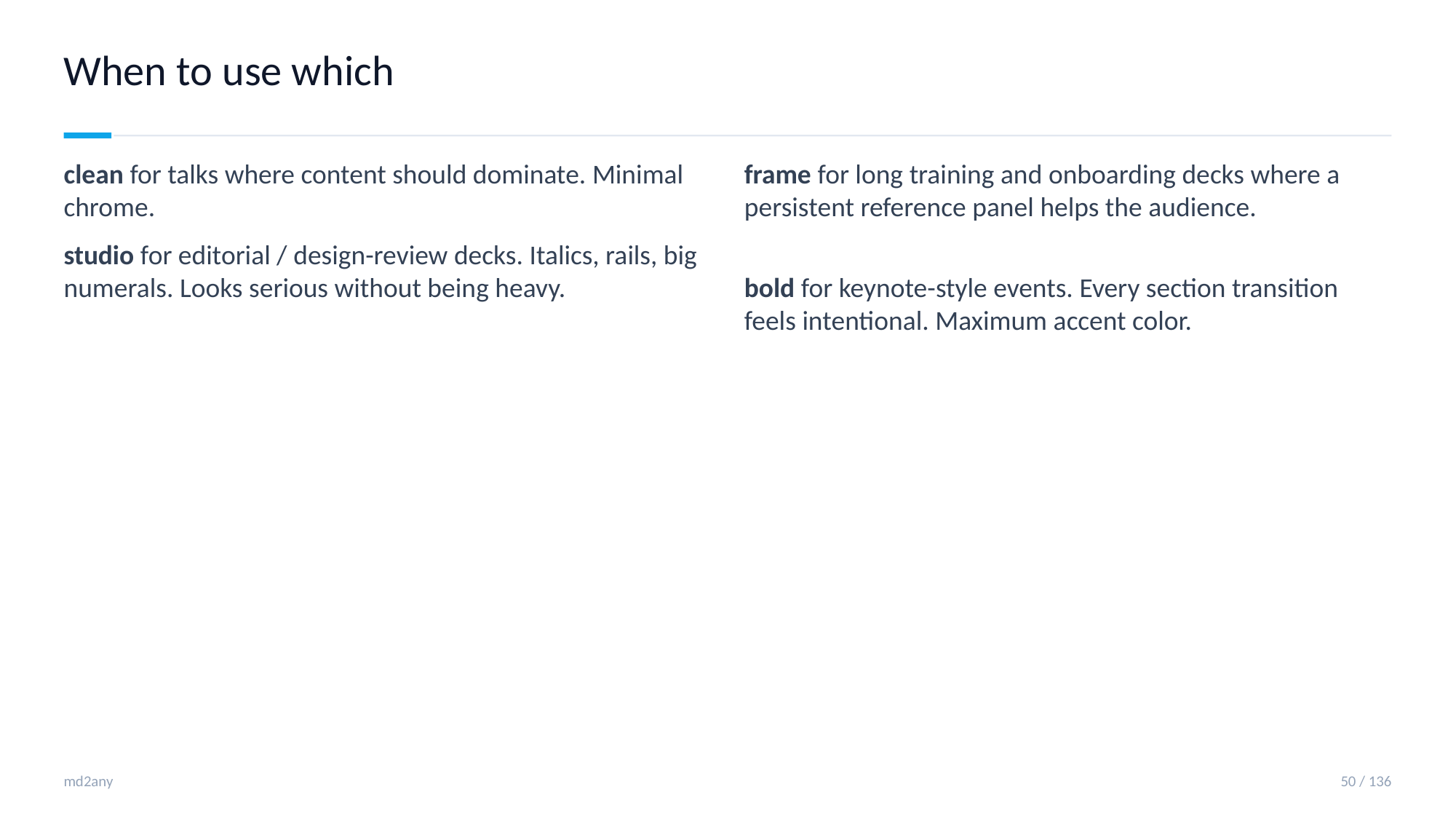

When to use which

clean for talks where content should dominate. Minimal chrome.
frame for long training and onboarding decks where a persistent reference panel helps the audience.
studio for editorial / design-review decks. Italics, rails, big numerals. Looks serious without being heavy.
bold for keynote-style events. Every section transition feels intentional. Maximum accent color.
md2any
50 / 136